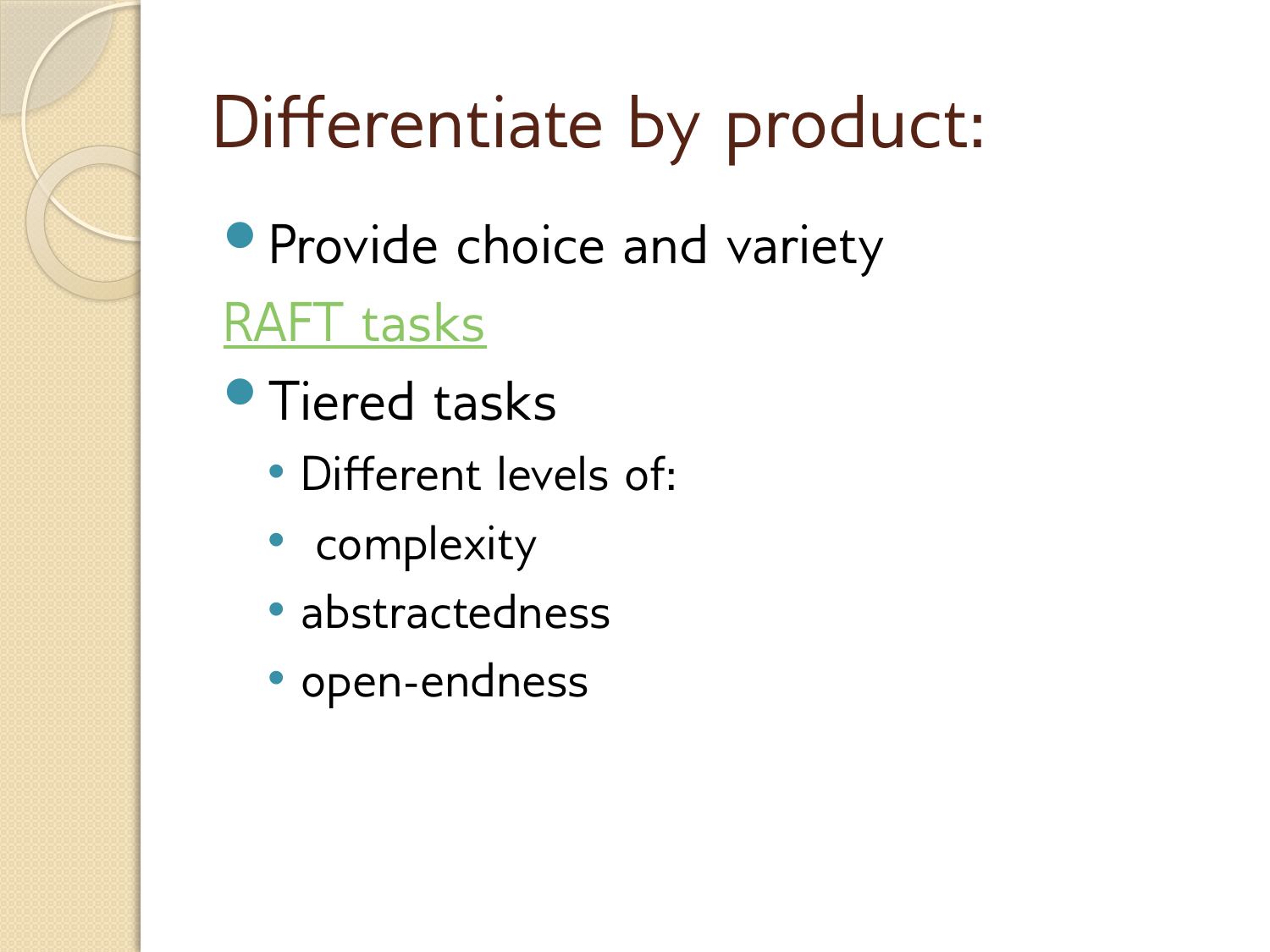

# Differentiate by product:
Provide choice and variety
RAFT tasks
Tiered tasks
Different levels of:
 complexity
abstractedness
open-endness